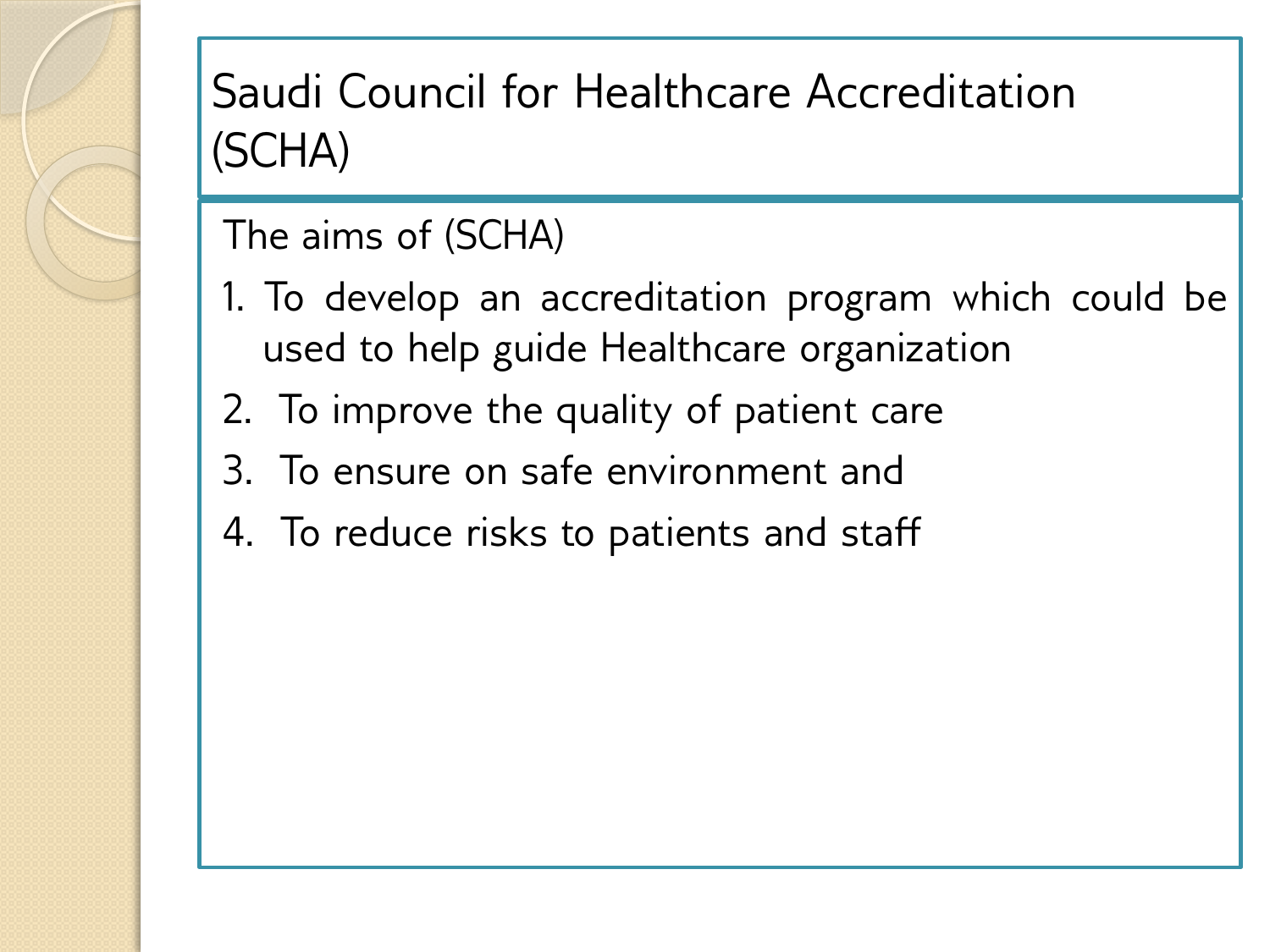

# Saudi Council for Healthcare Accreditation (SCHA)
The aims of (SCHA)
1. To develop an accreditation program which could be used to help guide Healthcare organization
2.  To improve the quality of patient care
3.  To ensure on safe environment and
4.  To reduce risks to patients and staff